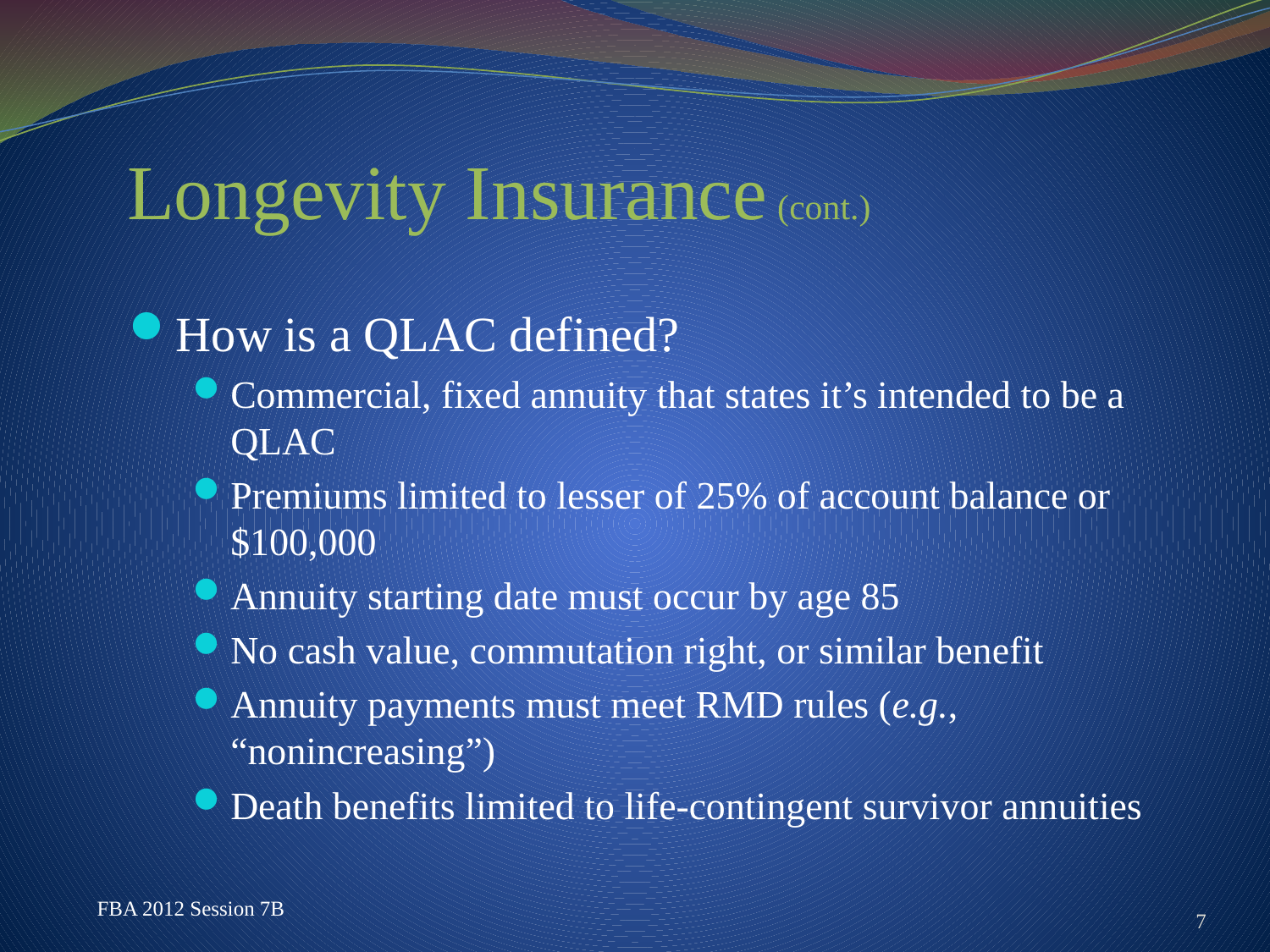

# Longevity Insurance (cont.)
How is a QLAC defined?
Commercial, fixed annuity that states it’s intended to be a QLAC
Premiums limited to lesser of 25% of account balance or $100,000
Annuity starting date must occur by age 85
No cash value, commutation right, or similar benefit
Annuity payments must meet RMD rules (e.g., “nonincreasing”)
Death benefits limited to life-contingent survivor annuities
7
FBA 2012 Session 7B